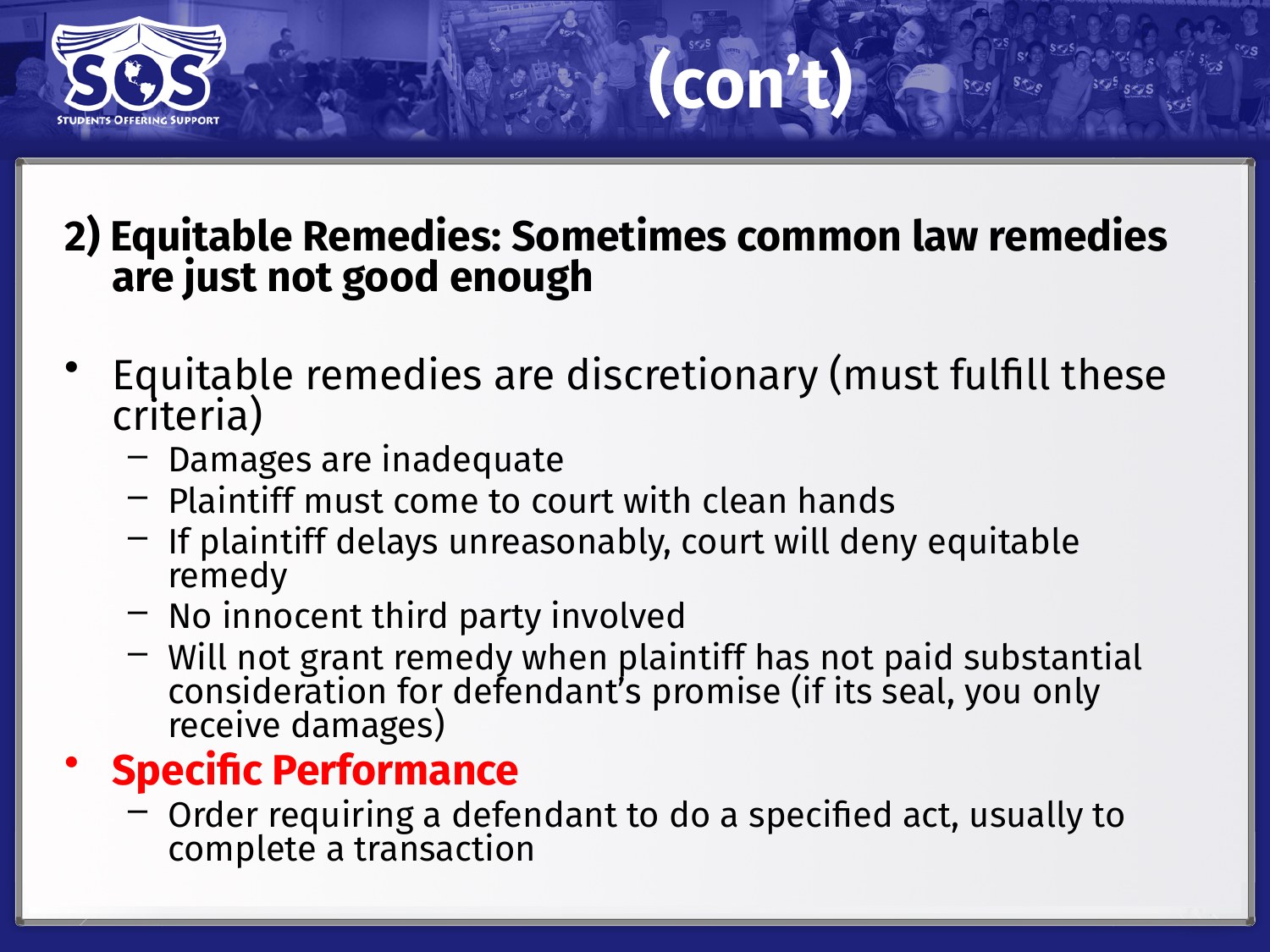

# (con’t)
2) Equitable Remedies: Sometimes common law remedies are just not good enough

Equitable remedies are discretionary (must fulfill these criteria)
Damages are inadequate
Plaintiff must come to court with clean hands
If plaintiff delays unreasonably, court will deny equitable remedy
No innocent third party involved
Will not grant remedy when plaintiff has not paid substantial consideration for defendant’s promise (if its seal, you only receive damages)
Specific Performance
Order requiring a defendant to do a specified act, usually to complete a transaction